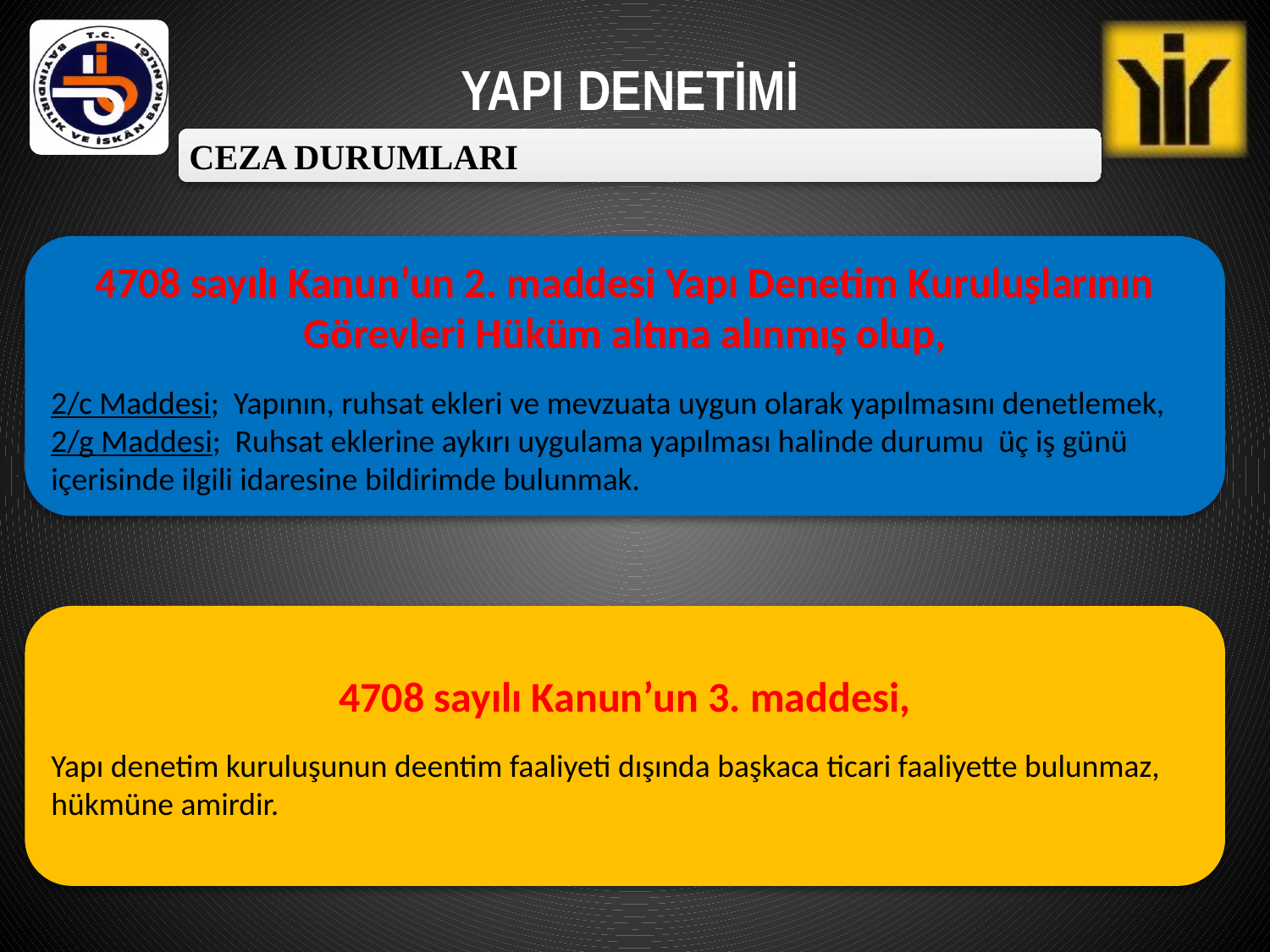

YAPI DENETİMİ

CEZA DURUMLARI
4708 sayılı Kanun’un 2. maddesi Yapı Denetim Kuruluşlarının Görevleri Hüküm altına alınmış olup,

2/c Maddesi;  Yapının, ruhsat ekleri ve mevzuata uygun olarak yapılmasını denetlemek,
2/g Maddesi;  Ruhsat eklerine aykırı uygulama yapılması halinde durumu  üç iş günü içerisinde ilgili idaresine bildirimde bulunmak.
4708 sayılı Kanun’un 3. maddesi,

Yapı denetim kuruluşunun deentim faaliyeti dışında başkaca ticari faaliyette bulunmaz, hükmüne amirdir.